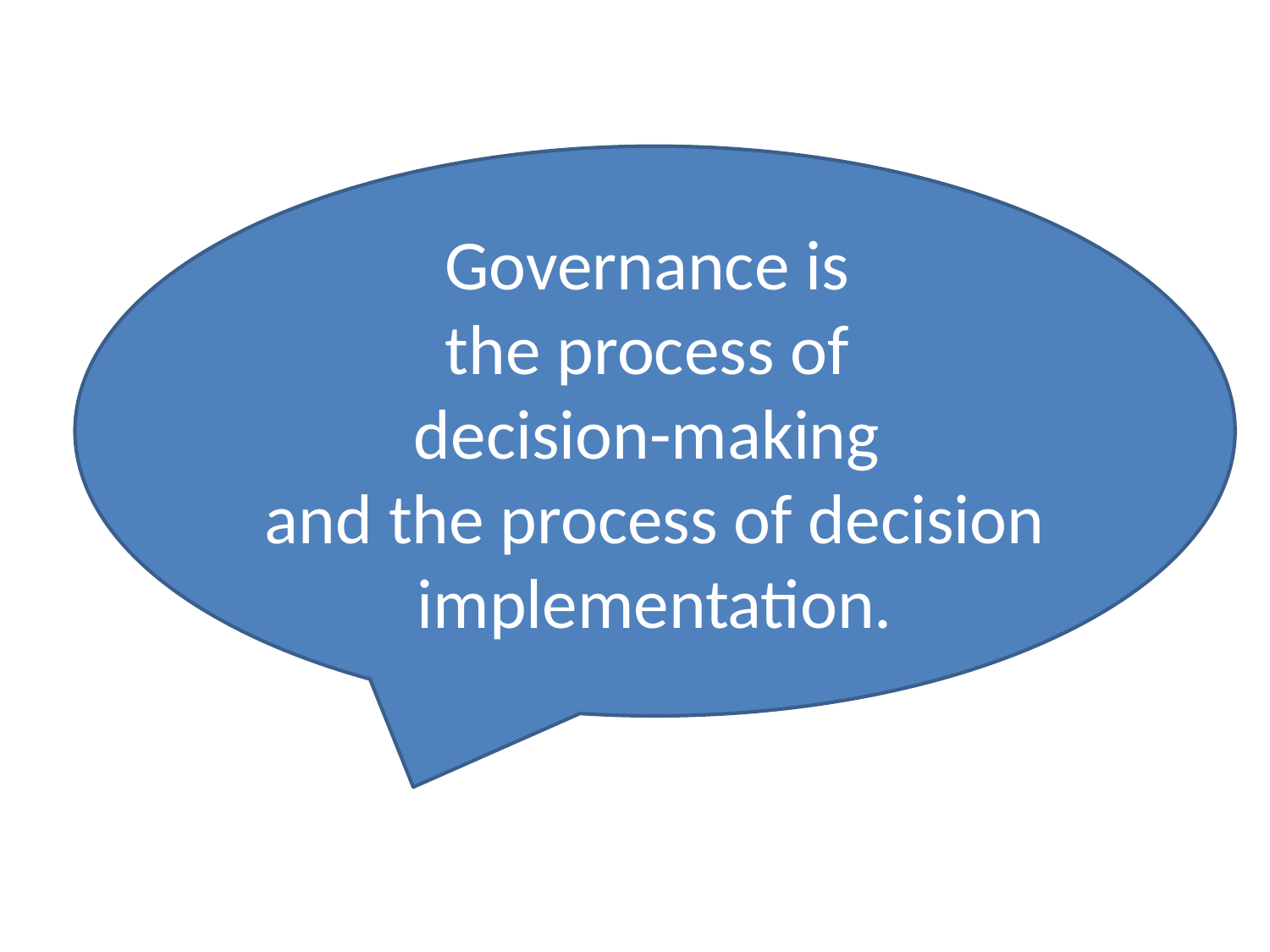

Governance is
the process of
decision-making
and the process of decision implementation.